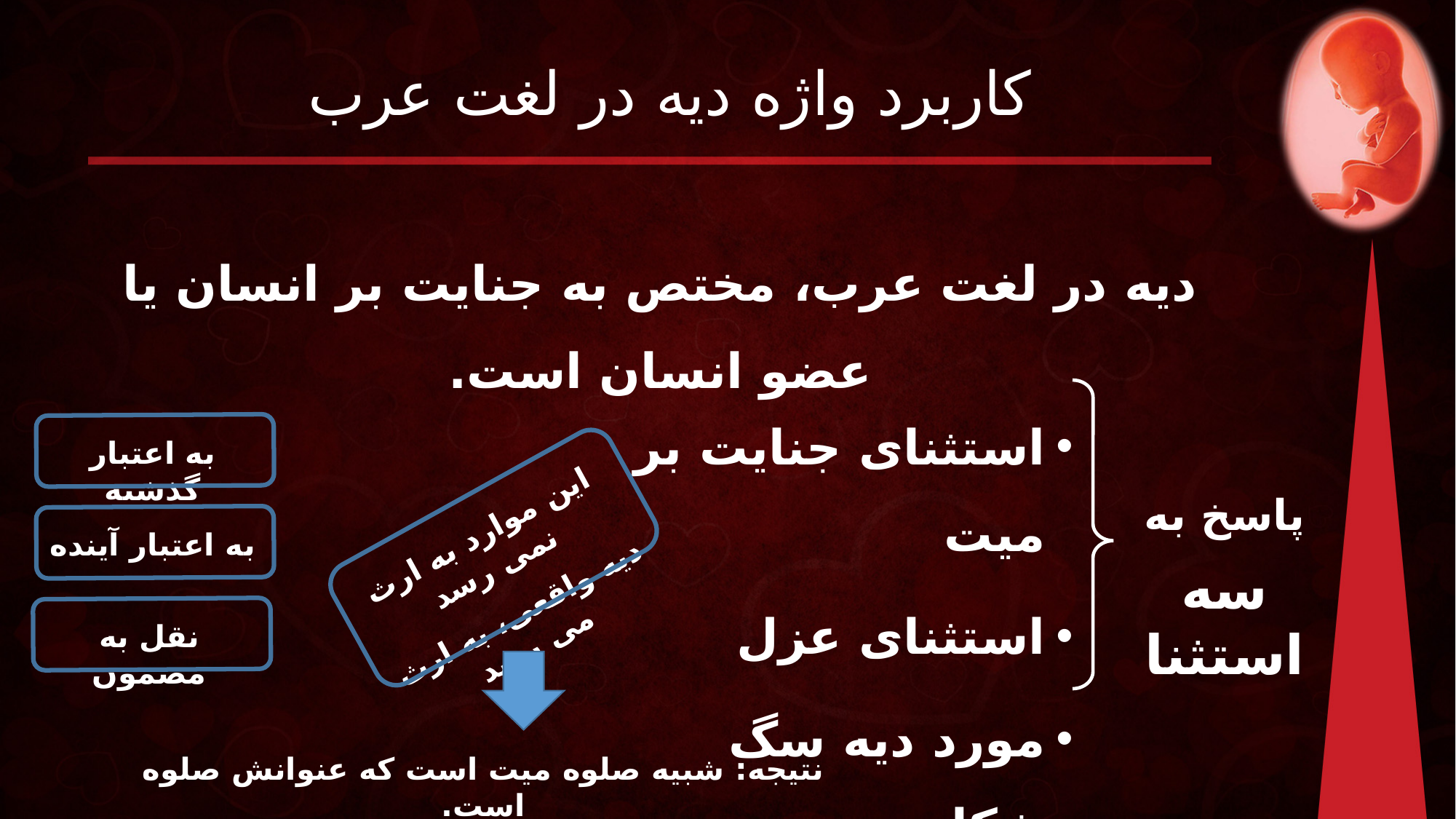

# کاربرد واژه دیه در لغت عرب
دیه در لغت عرب، مختص به جنایت بر انسان یا عضو انسان است.

استثنای جنایت بر میت
استثنای عزل
مورد دیه سگ شکاری

به اعتبار گذشته
پاسخ به
سه استثنا

این موارد به ارث نمی رسد
دیه واقعی، به ارث می رسد

به اعتبار آینده

نقل به مضمون

نتیجه: شبیه صلوه میت است که عنوانش صلوه است.